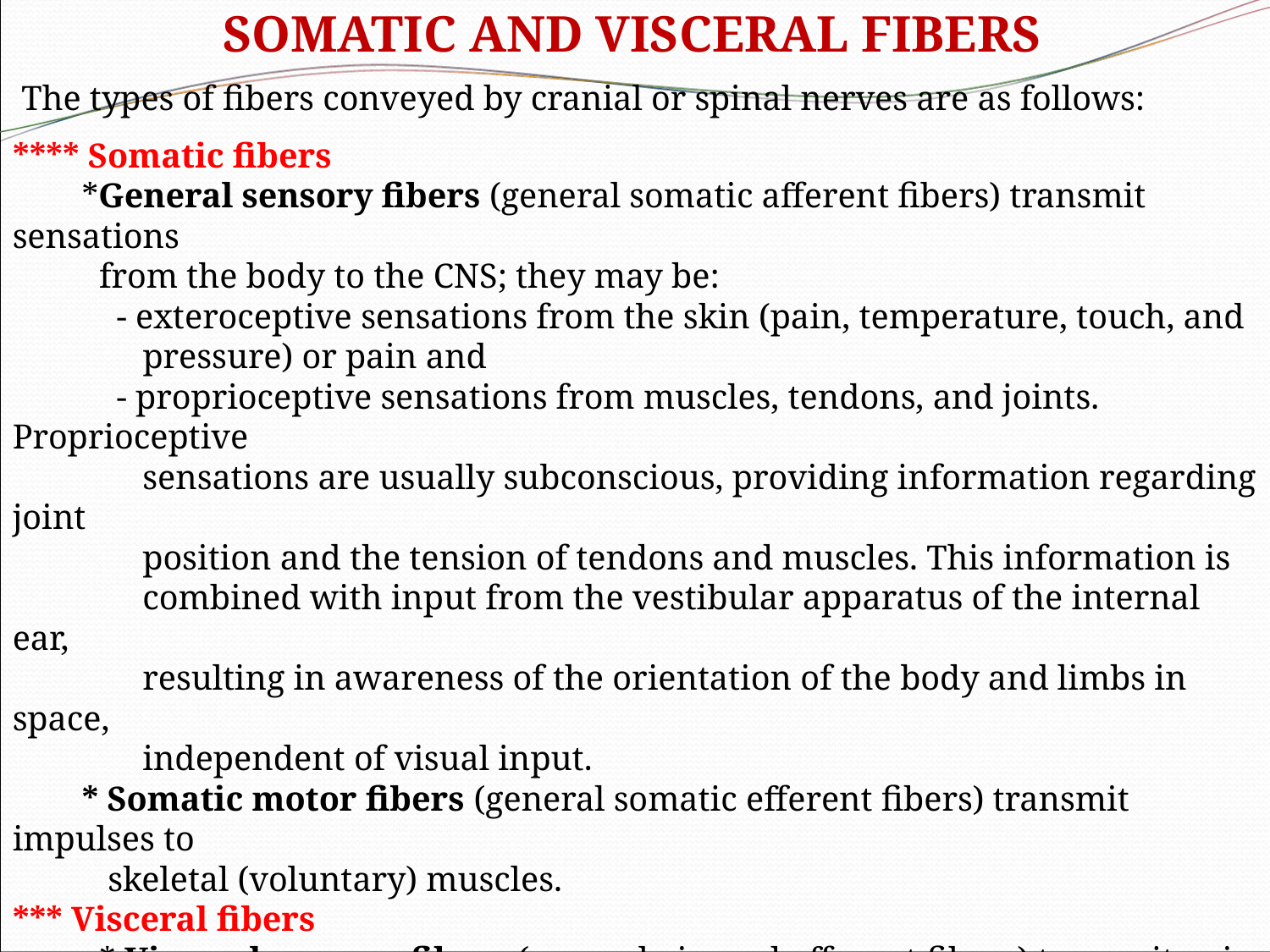

SOMATIC AND VISCERAL FIBERS
 The types of fibers conveyed by cranial or spinal nerves are as follows:

**** Somatic fibers
        *General sensory fibers (general somatic afferent fibers) transmit sensations
          from the body to the CNS; they may be:
            - exteroceptive sensations from the skin (pain, temperature, touch, and
               pressure) or pain and
            - proprioceptive sensations from muscles, tendons, and joints. Proprioceptive
               sensations are usually subconscious, providing information regarding joint
               position and the tension of tendons and muscles. This information is
               combined with input from the vestibular apparatus of the internal ear,
               resulting in awareness of the orientation of the body and limbs in space,
               independent of visual input.
        * Somatic motor fibers (general somatic efferent fibers) transmit impulses to
           skeletal (voluntary) muscles.
*** Visceral fibers
          * Visceral sensory fibers (general visceral afferent fibers) transmit pain or
              subconscious visceral reflex sensations (information concerning distension,
              blood gas, and blood pressure levels, for example) from hollow organs and
              blood vessels to the CNS.
         * Visceral motor fibers (general visceral efferent fibers) transmit impulses to
            smooth (involuntary) muscle and glandular tissues.